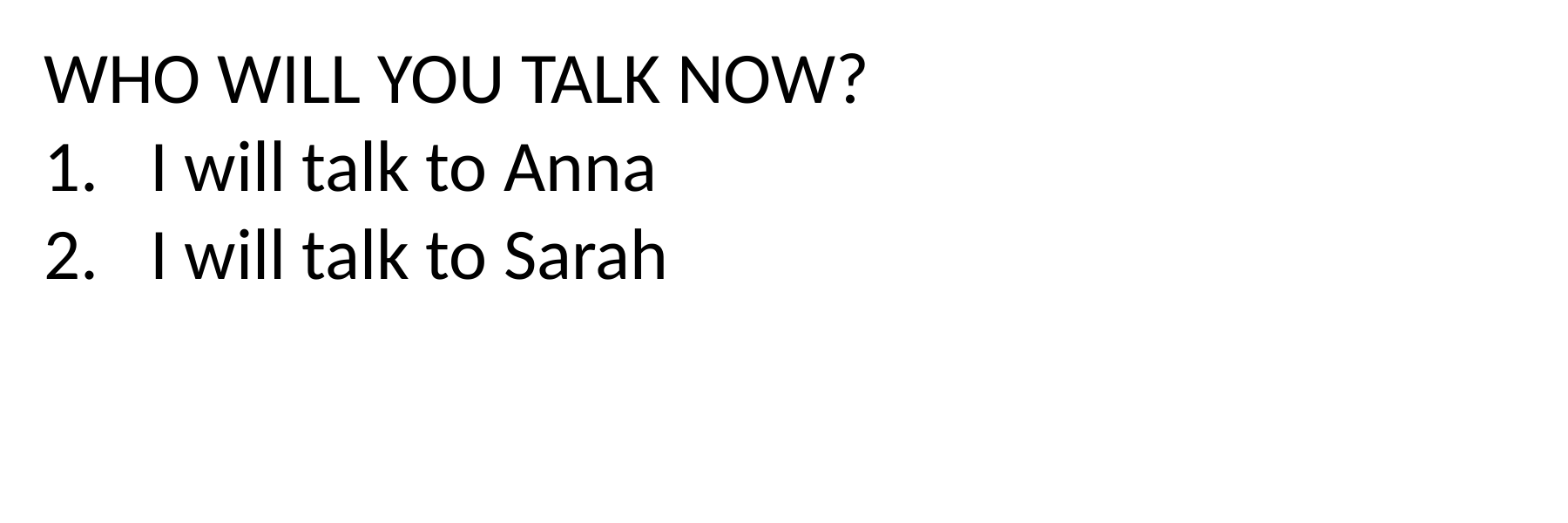

WHO WILL YOU TALK NOW?
I will talk to Anna
I will talk to Sarah